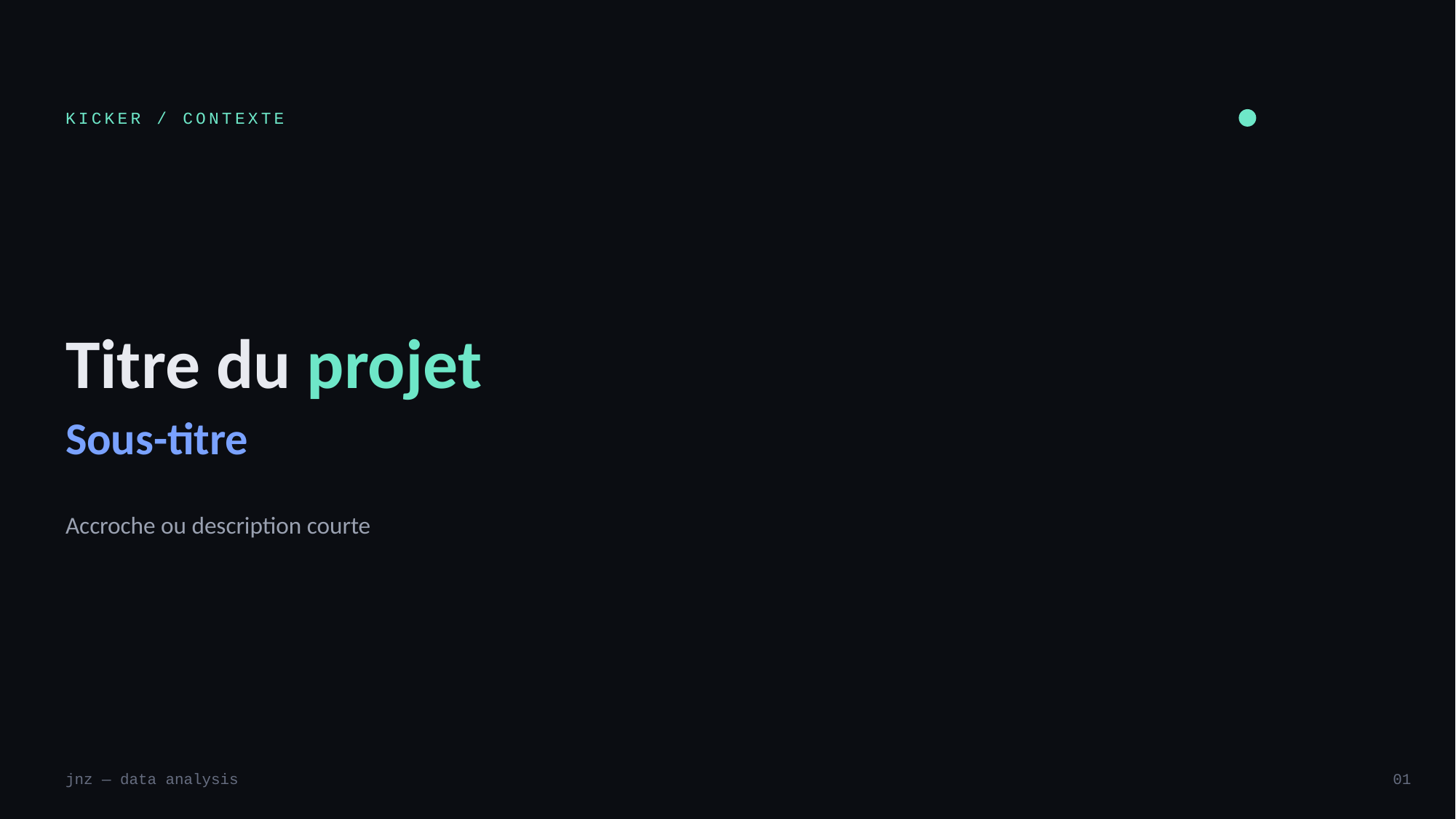

KICKER / CONTEXTE

Titre du projet
Sous-titre
Accroche ou description courte
jnz — data analysis
01